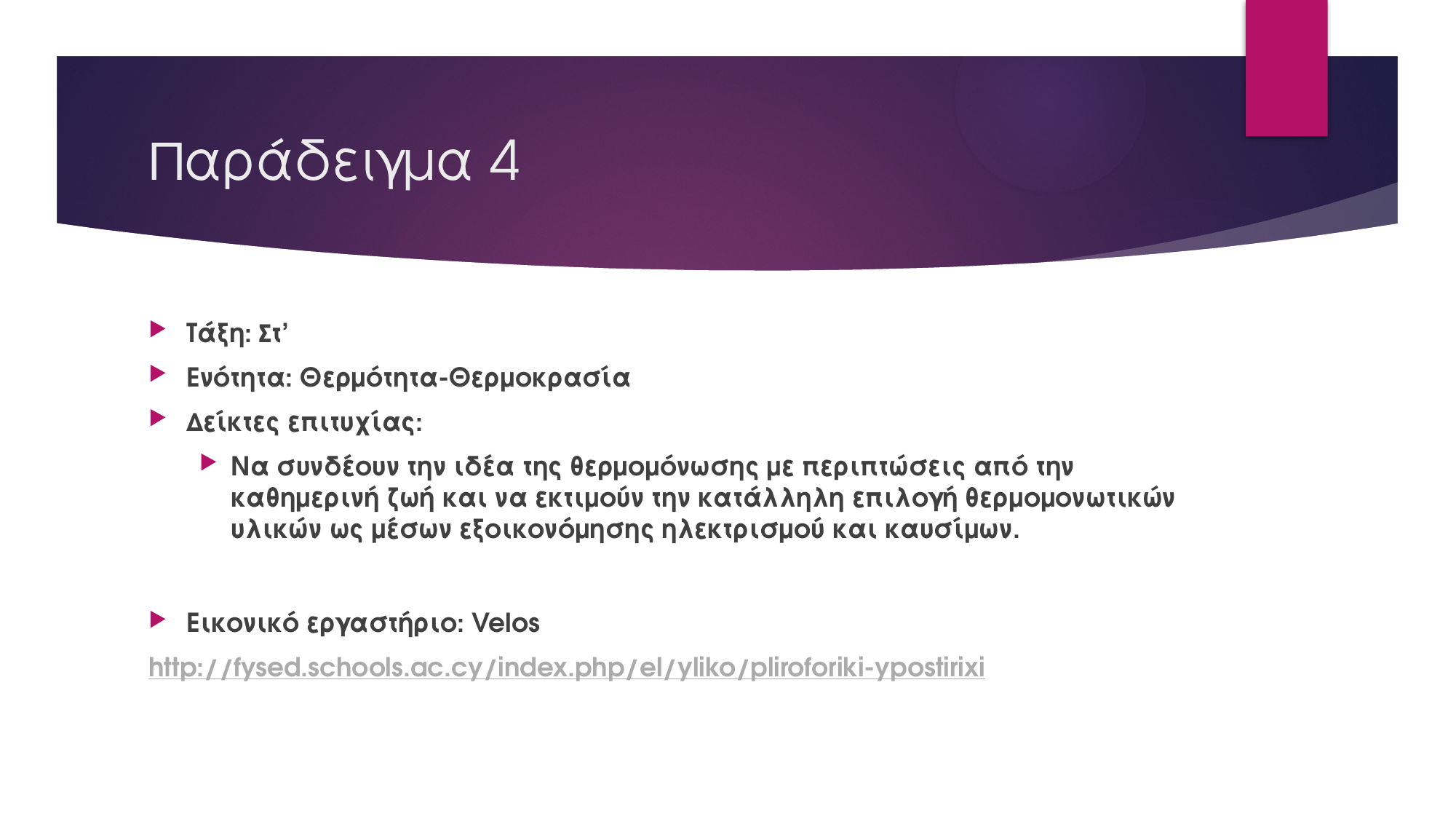

# Παράδειγμα 4
Τάξη: Στ’
Ενότητα: Θερμότητα-Θερμοκρασία
Δείκτες επιτυχίας:
Να συνδέουν την ιδέα της θερμομόνωσης με περιπτώσεις από την καθημερινή ζωή και να εκτιμούν την κατάλληλη επιλογή θερμομονωτικών υλικών ως μέσων εξοικονόμησης ηλεκτρισμού και καυσίμων.

Εικονικό εργαστήριο: Velos
http://fysed.schools.ac.cy/index.php/el/yliko/pliroforiki-ypostirixi